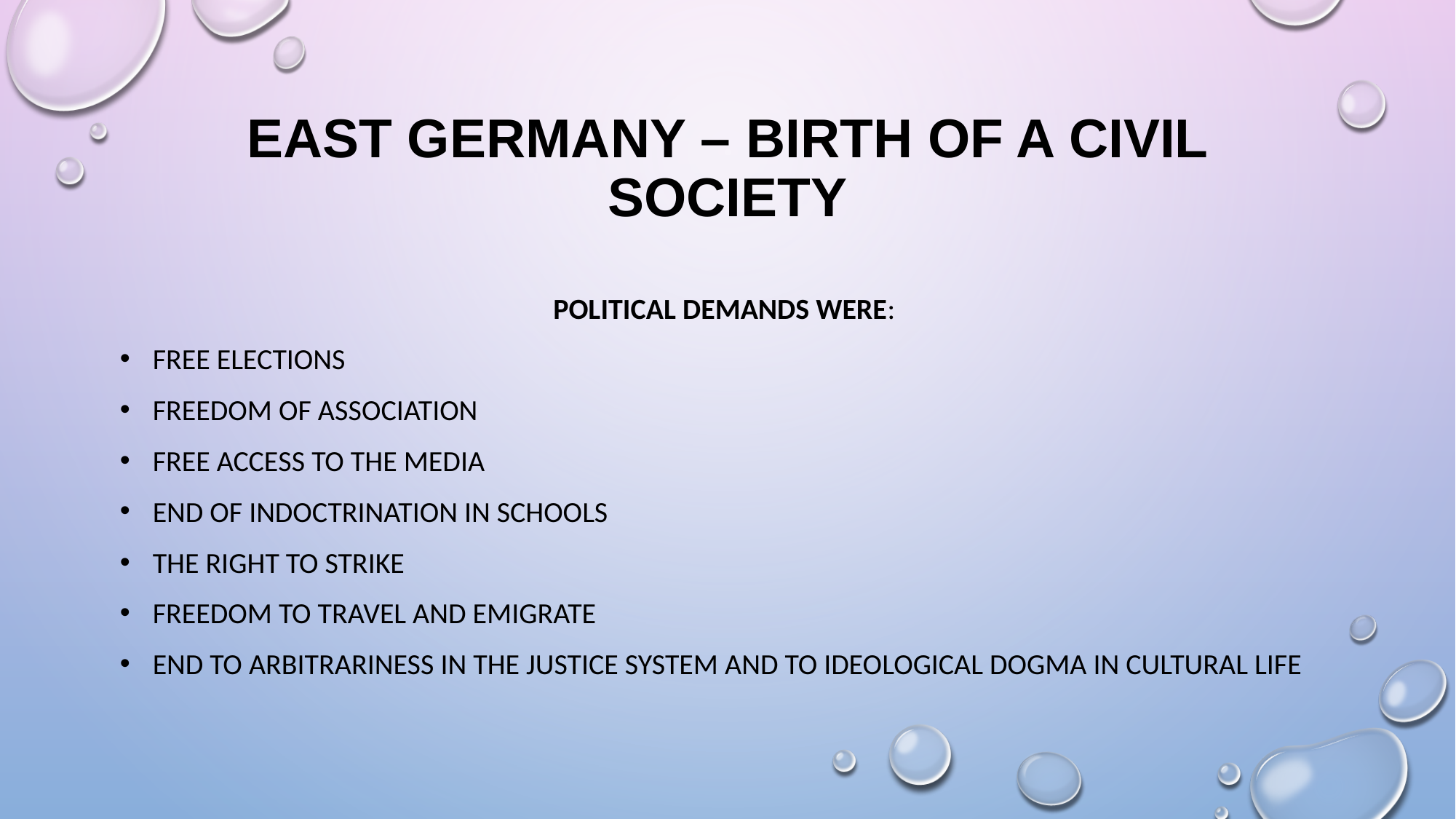

# EAST GERMANY – BIRTH OF A CIVIL SOCIETY
political demands were:
free elections
freedom of association
free access to the media
end of indoctrination in schools
the right to strike
freedom to travel and emigrate
end to arbitrariness in the justice system and to ideological dogma in cultural life